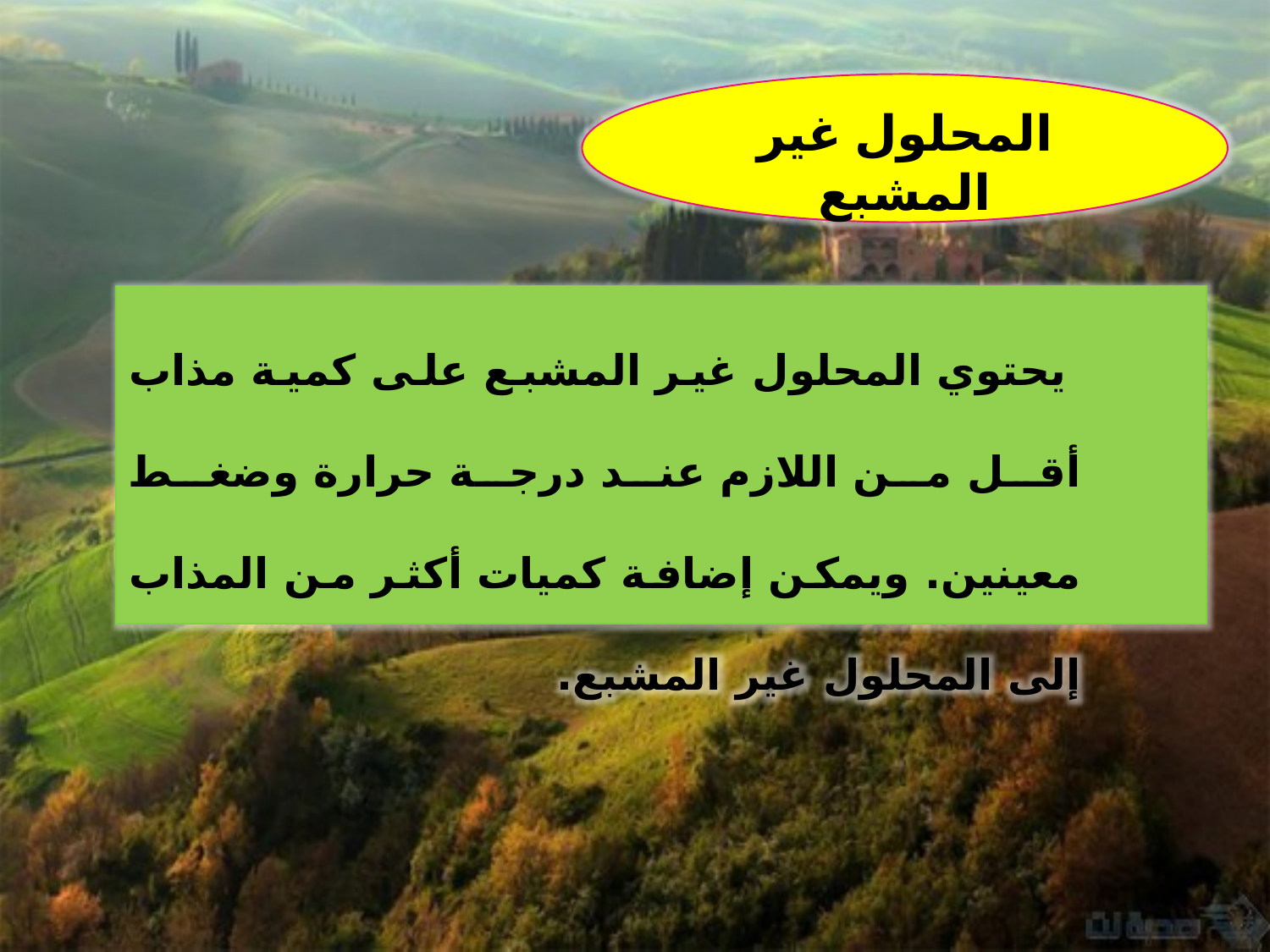

المحلول غير المشبع
        يحتوي المحلول غير المشبع على كمية مذاب أقل من اللازم عند درجة حرارة وضغط معينين. ويمكن إضافة كميات أكثر من المذاب إلى المحلول غير المشبع.